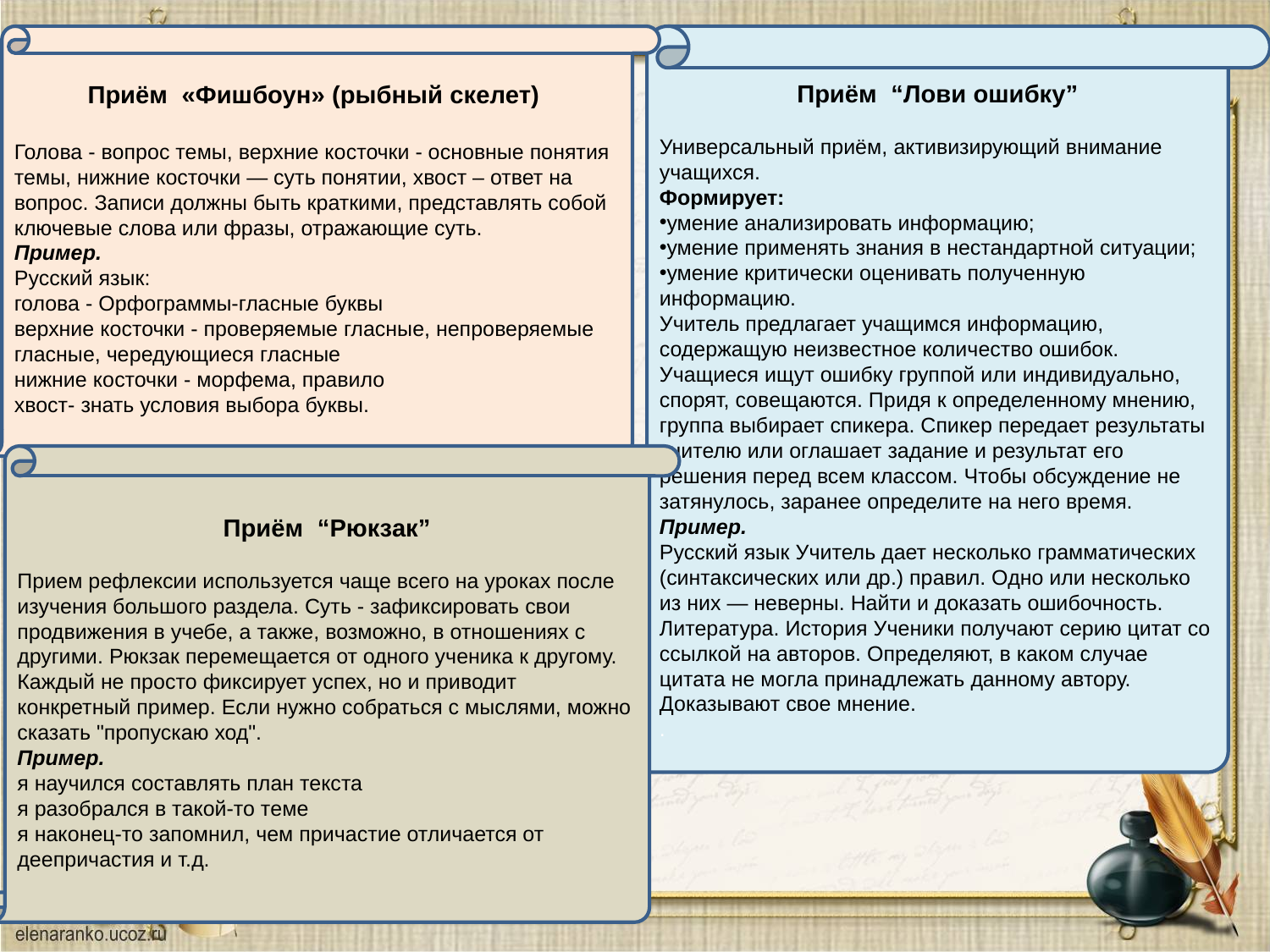

Приём  «Фишбоун» (рыбный скелет)

Голова - вопрос темы, верхние косточки - основные понятия темы, нижние косточки — суть понятии, хвост – ответ на вопрос. Записи должны быть краткими, представлять собой ключевые слова или фразы, отражающие суть.
Пример.
Русский язык:
голова - Орфограммы-гласные буквы
верхние косточки - проверяемые гласные, непроверяемые гласные, чередующиеся гласные
нижние косточки - морфема, правило
хвост- знать условия выбора буквы.
Приём  “Лови ошибку”
Универсальный приём, активизирующий внимание учащихся.
Формирует:
умение анализировать информацию;
умение применять знания в нестандартной ситуации;
умение критически оценивать полученную информацию.
Учитель предлагает учащимся информацию, содержащую неизвестное количество ошибок. Учащиеся ищут ошибку группой или индивидуально, спорят, совещаются. Придя к определенному мнению, группа выбирает спикера. Спикер передает результаты учителю или оглашает задание и результат его решения перед всем классом. Чтобы обсуждение не затянулось, заранее определите на него время.
Пример.
Русский язык Учитель дает несколько грамматических (синтаксических или др.) правил. Одно или несколько из них — неверны. Найти и доказать ошибочность.
Литература. История Ученики получают серию цитат со ссылкой на авторов. Определяют, в каком случае цитата не могла принадлежать данному автору. Доказывают свое мнение.
.
Приём  “Рюкзак”

Прием рефлексии используется чаще всего на уроках после изучения большого раздела. Суть - зафиксировать свои продвижения в учебе, а также, возможно, в отношениях с другими. Рюкзак перемещается от одного ученика к другому. Каждый не просто фиксирует успех, но и приводит конкретный пример. Если нужно собраться с мыслями, можно сказать "пропускаю ход".
Пример.
я научился составлять план текста
я разобрался в такой-то теме
я наконец-то запомнил, чем причастие отличается от деепричастия и т.д.